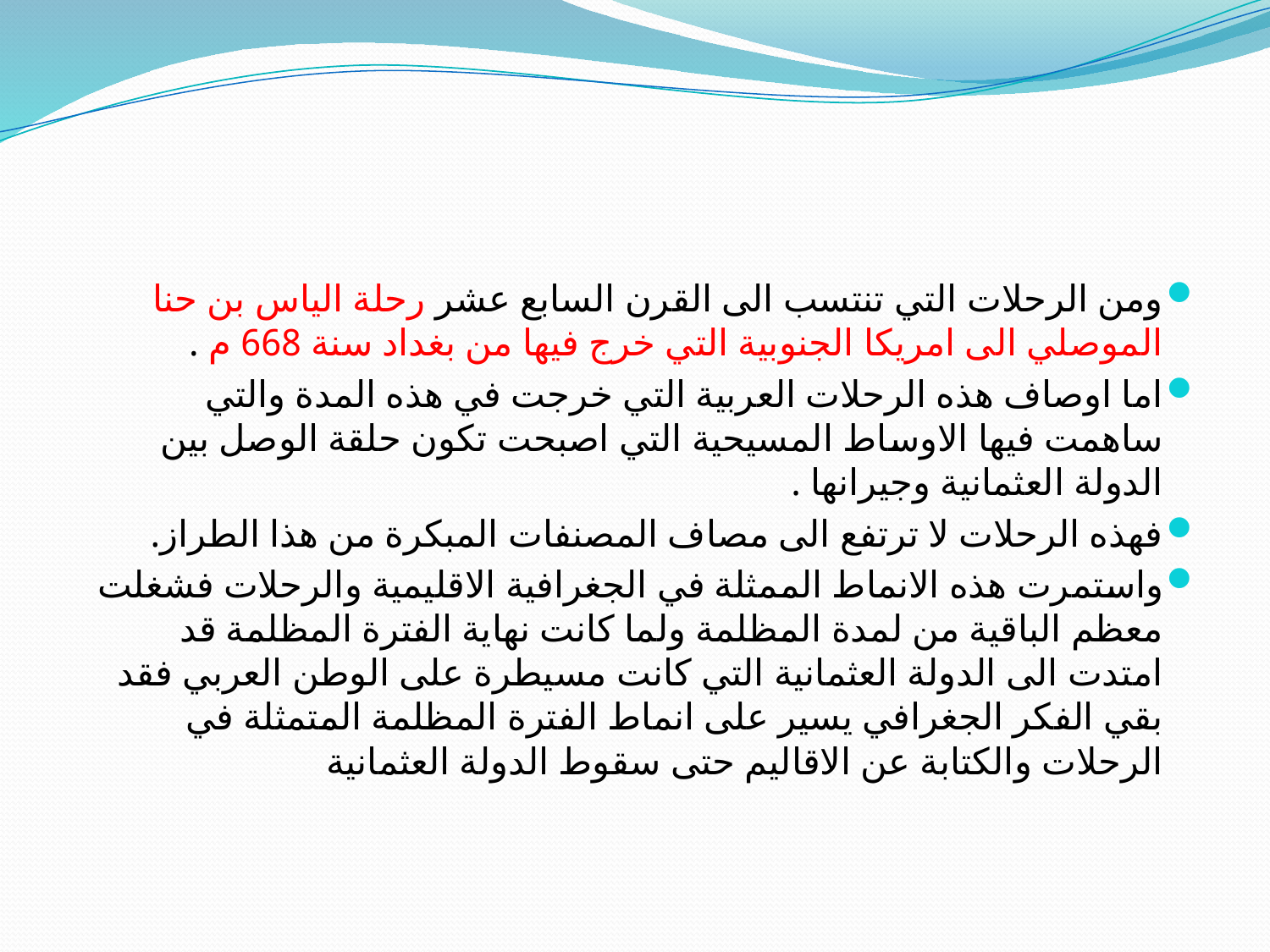

ومن الرحلات التي تنتسب الى القرن السابع عشر رحلة الياس بن حنا الموصلي الى امريكا الجنوبية التي خرج فيها من بغداد سنة 668 م .
اما اوصاف هذه الرحلات العربية التي خرجت في هذه المدة والتي ساهمت فيها الاوساط المسيحية التي اصبحت تكون حلقة الوصل بين الدولة العثمانية وجيرانها .
فهذه الرحلات لا ترتفع الى مصاف المصنفات المبكرة من هذا الطراز.
واستمرت هذه الانماط الممثلة في الجغرافية الاقليمية والرحلات فشغلت معظم الباقية من لمدة المظلمة ولما كانت نهاية الفترة المظلمة قد امتدت الى الدولة العثمانية التي كانت مسيطرة على الوطن العربي فقد بقي الفكر الجغرافي يسير على انماط الفترة المظلمة المتمثلة في الرحلات والكتابة عن الاقاليم حتى سقوط الدولة العثمانية